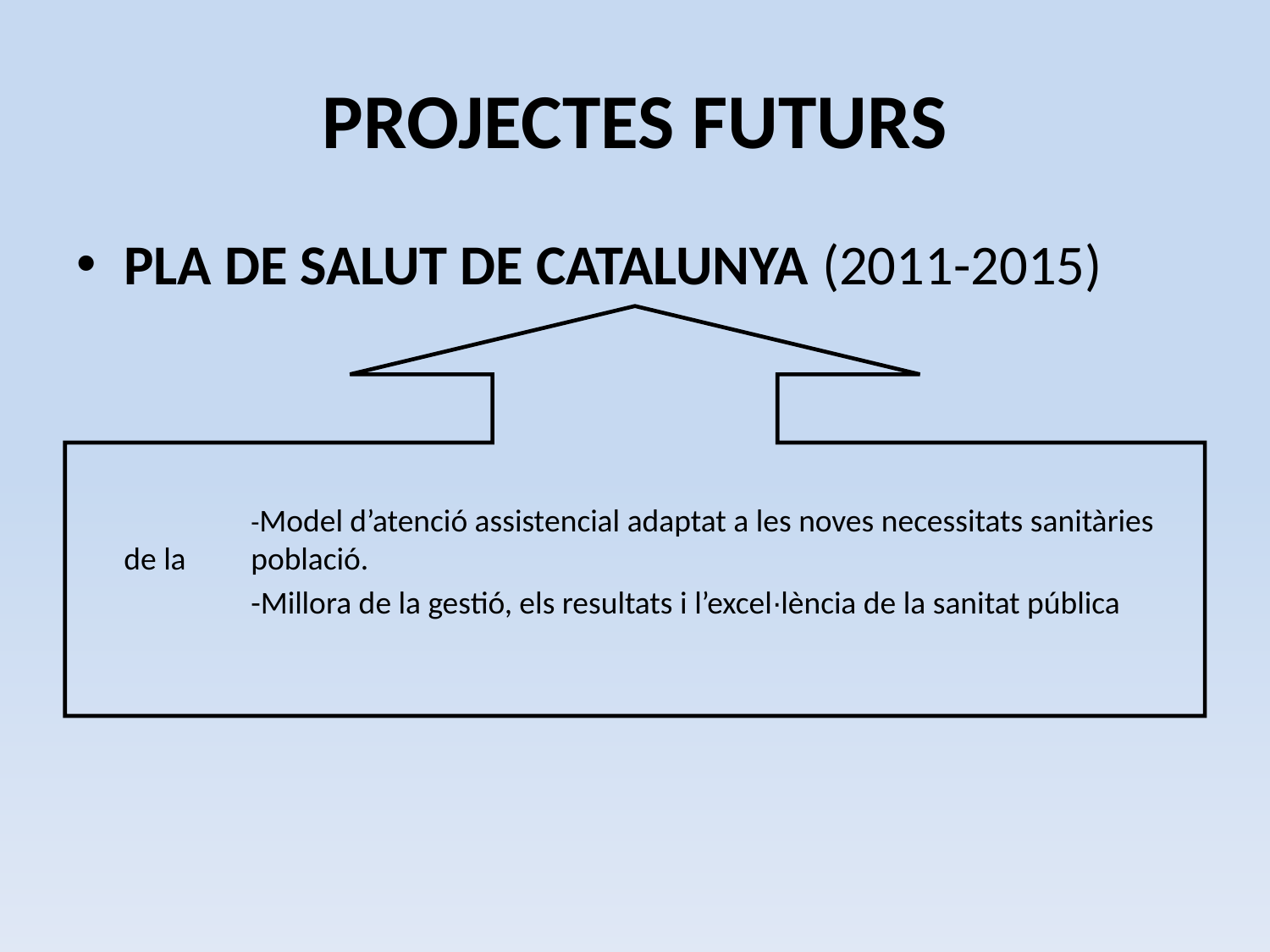

# PROJECTES FUTURS
PLA DE SALUT DE CATALUNYA (2011-2015)

		-Model d’atenció assistencial adaptat a les noves necessitats sanitàries de la    	població.
		-Millora de la gestió, els resultats i l’excel∙lència de la sanitat pública